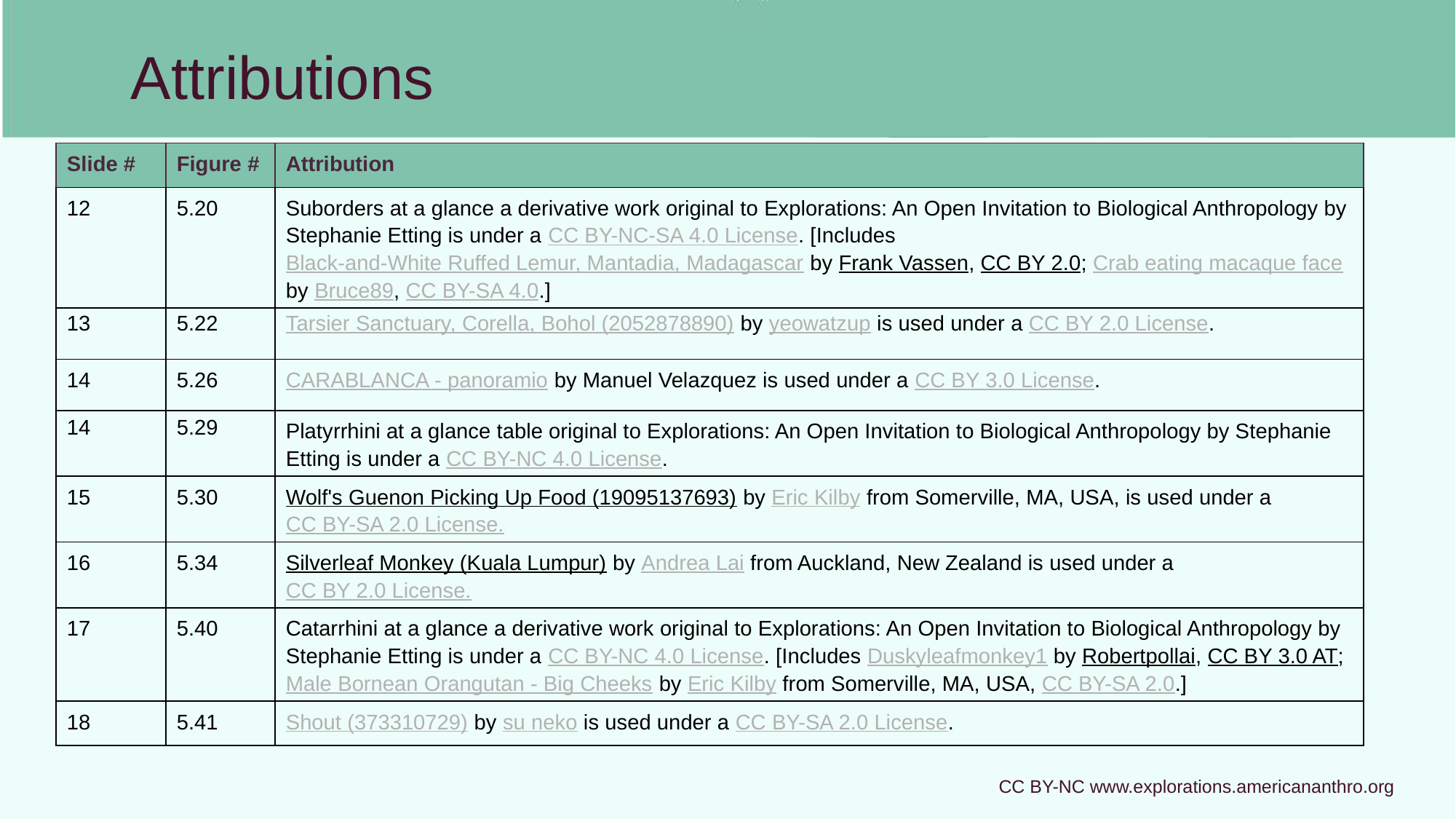

# Attributions
| Slide # | Figure # | Attribution |
| --- | --- | --- |
| 12 | 5.20 | Suborders at a glance a derivative work original to Explorations: An Open Invitation to Biological Anthropology by Stephanie Etting is under a CC BY-NC-SA 4.0 License. [Includes Black-and-White Ruffed Lemur, Mantadia, Madagascar by Frank Vassen, CC BY 2.0; Crab eating macaque face by Bruce89, CC BY-SA 4.0.] |
| 13 | 5.22 | Tarsier Sanctuary, Corella, Bohol (2052878890) by yeowatzup is used under a CC BY 2.0 License. |
| 14 | 5.26 | CARABLANCA - panoramio by Manuel Velazquez is used under a CC BY 3.0 License. |
| 14 | 5.29 | Platyrrhini at a glance table original to Explorations: An Open Invitation to Biological Anthropology by Stephanie Etting is under a CC BY-NC 4.0 License. |
| 15 | 5.30 | Wolf's Guenon Picking Up Food (19095137693) by Eric Kilby from Somerville, MA, USA, is used under a CC BY-SA 2.0 License. |
| 16 | 5.34 | Silverleaf Monkey (Kuala Lumpur) by Andrea Lai from Auckland, New Zealand is used under a CC BY 2.0 License. |
| 17 | 5.40 | Catarrhini at a glance a derivative work original to Explorations: An Open Invitation to Biological Anthropology by Stephanie Etting is under a CC BY-NC 4.0 License. [Includes Duskyleafmonkey1 by Robertpollai, CC BY 3.0 AT; Male Bornean Orangutan - Big Cheeks by Eric Kilby from Somerville, MA, USA, CC BY-SA 2.0.] |
| 18 | 5.41 | Shout (373310729) by su neko is used under a CC BY-SA 2.0 License. |